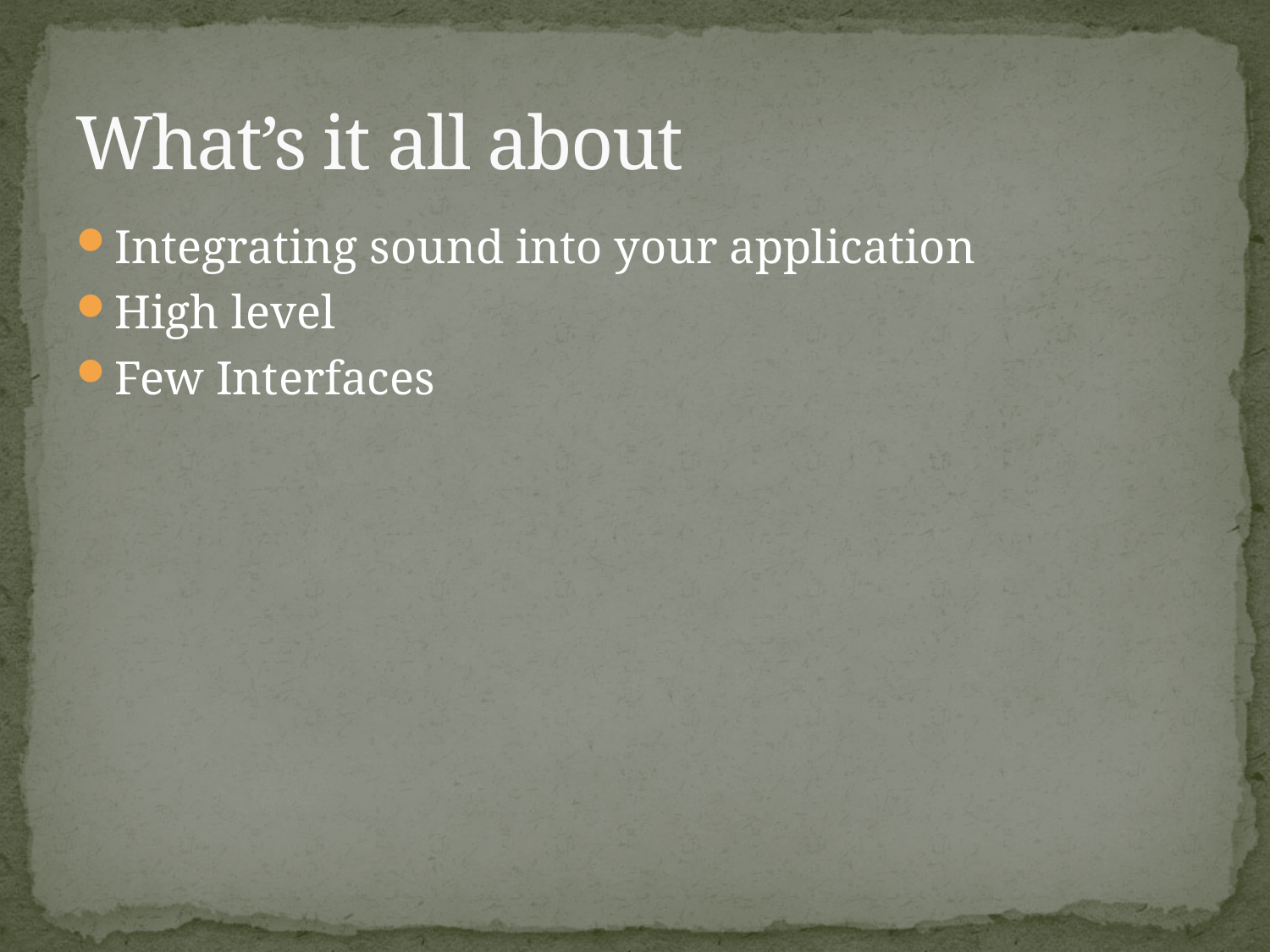

# What’s it all about
Integrating sound into your application
High level
Few Interfaces